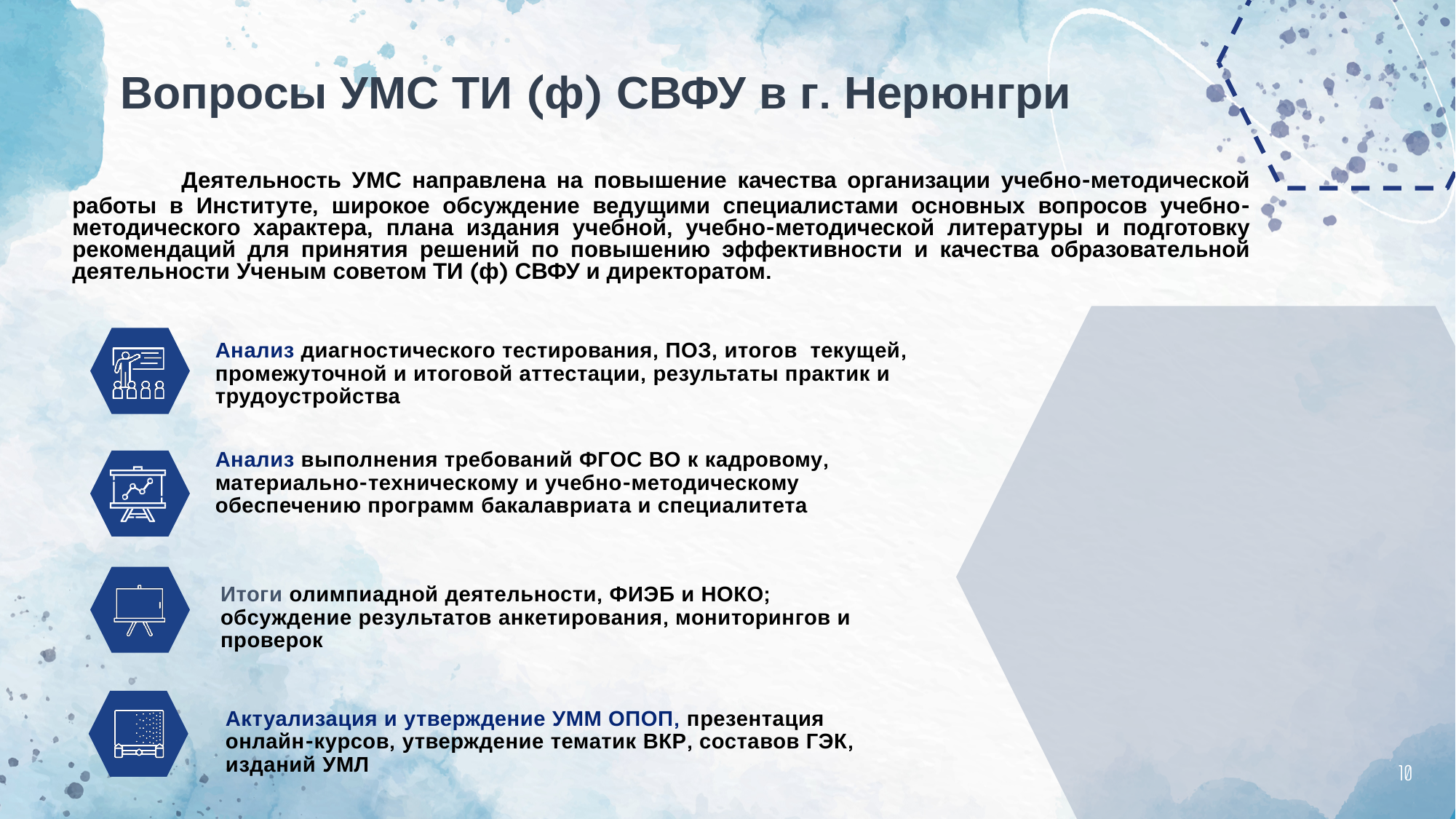

Вопросы УМС ТИ (ф) СВФУ в г. Нерюнгри
	Деятельность УМС направлена на повышение качества организации учебно-методической работы в Институте, широкое обсуждение ведущими специалистами основных вопросов учебно-методического характера, плана издания учебной, учебно-методической литературы и подготовку рекомендаций для принятия решений по повышению эффективности и качества образовательной деятельности Ученым советом ТИ (ф) СВФУ и директоратом.

Анализ диагностического тестирования, ПОЗ, итогов  текущей, промежуточной и итоговой аттестации, результаты практик и трудоустройства

Анализ выполнения требований ФГОС ВО к кадровому, материально-техническому и учебно-методическому обеспечению программ бакалавриата и специалитета

Итоги олимпиадной деятельности, ФИЭБ и НОКО; обсуждение результатов анкетирования, мониторингов и проверок

Актуализация и утверждение УММ ОПОП, презентация онлайн-курсов, утверждение тематик ВКР, составов ГЭК, изданий УМЛ